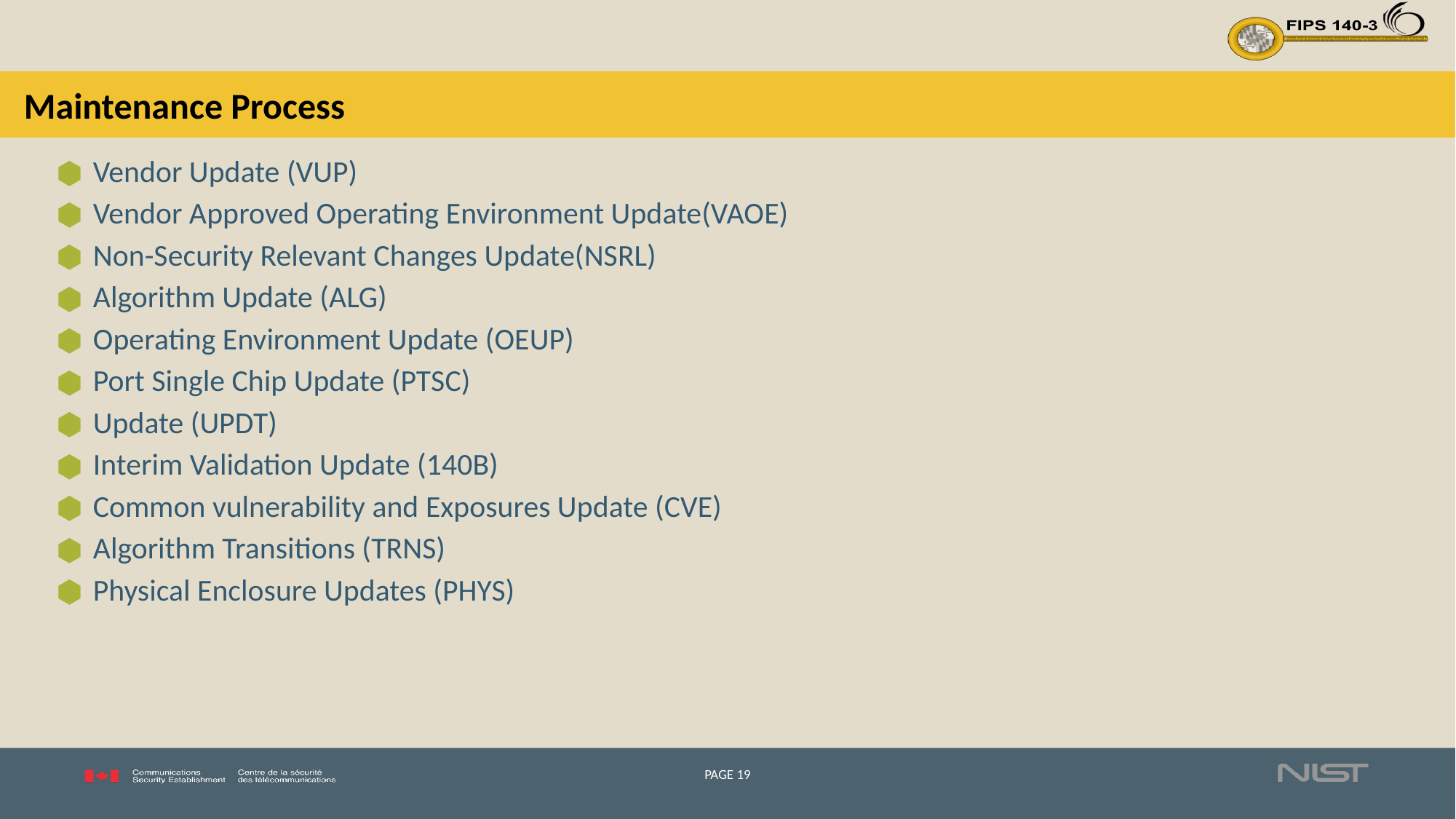

# Maintenance Process
Vendor Update (VUP)
Vendor Approved Operating Environment Update(VAOE)
Non-Security Relevant Changes Update(NSRL)
Algorithm Update (ALG)
Operating Environment Update (OEUP)
Port Single Chip Update (PTSC)
Update (UPDT)
Interim Validation Update (140B)
Common vulnerability and Exposures Update (CVE)
Algorithm Transitions (TRNS)
Physical Enclosure Updates (PHYS)